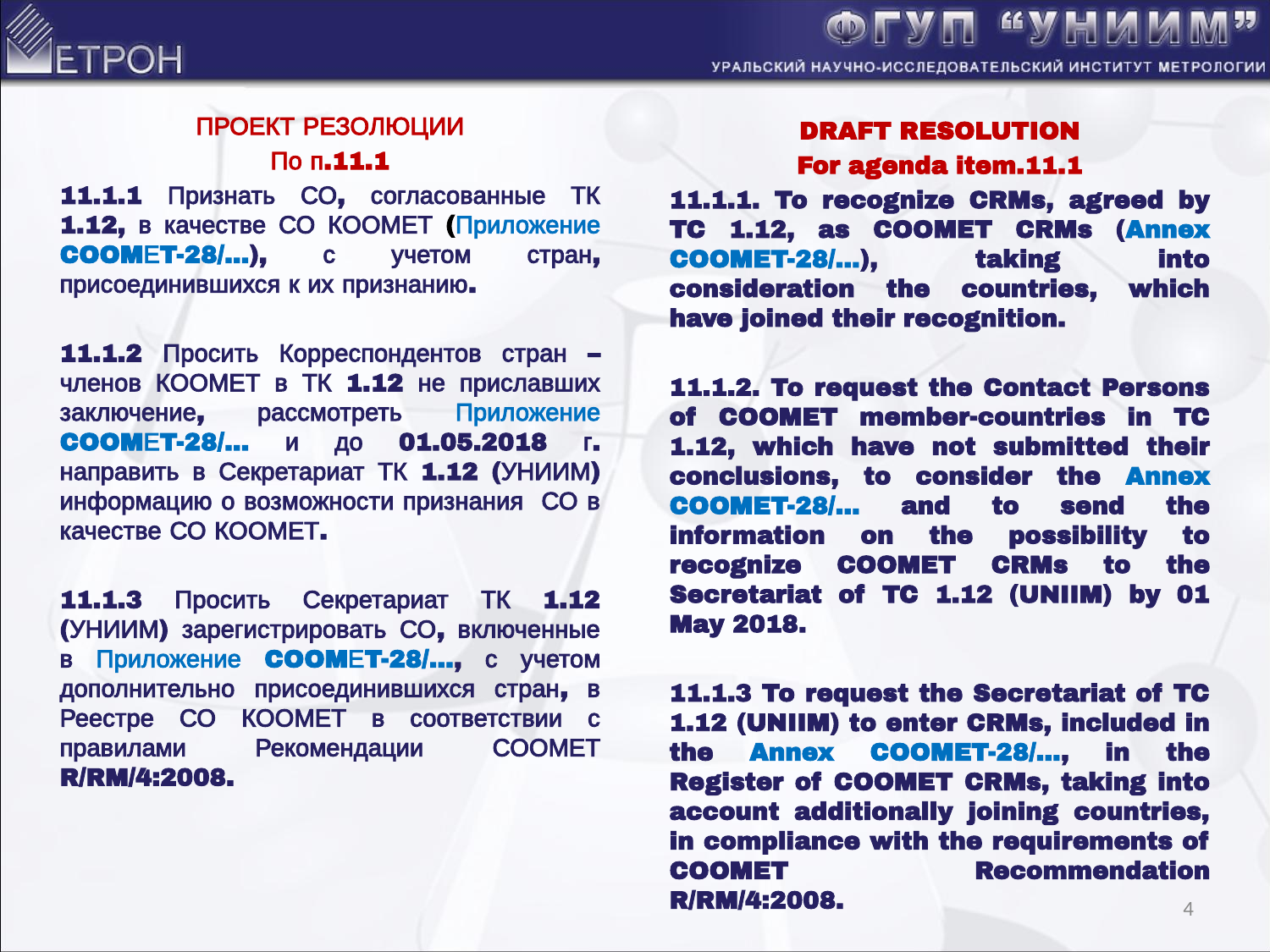

ПРОЕКТ РЕЗОЛЮЦИИ
По п.11.1
11.1.1 Признать СО, согласованные ТК 1.12, в качестве СО КООМЕТ (Приложение COOMЕT-28/…), с учетом стран, присоединившихся к их признанию.

11.1.2 Просить Корреспондентов стран – членов КООМЕТ в ТК 1.12 не приславших заключение, рассмотреть Приложение COOMЕT-28/… и до 01.05.2018 г. направить в Секретариат ТК 1.12 (УНИИМ) информацию о возможности признания  СО в качестве СО КООМЕТ.

11.1.3 Просить Секретариат ТК 1.12 (УНИИМ) зарегистрировать СО, включенные в Приложение COOMЕT-28/…, с учетом дополнительно присоединившихся стран, в Реестре СО КООМЕТ в соответствии с правилами Рекомендации СООМЕТ R/RM/4:2008.

DRAFT RESOLUTION
For agenda item.11.1
11.1.1. To recognize CRMs, agreed by TC 1.12, as COOMET CRMs (Annex COOMET-28/…), taking into consideration the countries, which have joined their recognition.

11.1.2. To request the Contact Persons of COOMET member-countries in TC 1.12, which have not submitted their conclusions, to consider the Annex COOMET-28/… and to send the information on the possibility to recognize COOMET CRMs to the Secretariat of TC 1.12 (UNIIM) by 01 May 2018.

11.1.3 To request the Secretariat of TC 1.12 (UNIIM) to enter CRMs, included in the Annex COOMET-28/…, in the Register of COOMET CRMs, taking into account additionally joining countries, in compliance with the requirements of COOMET Recommendation R/RM/4:2008.

4